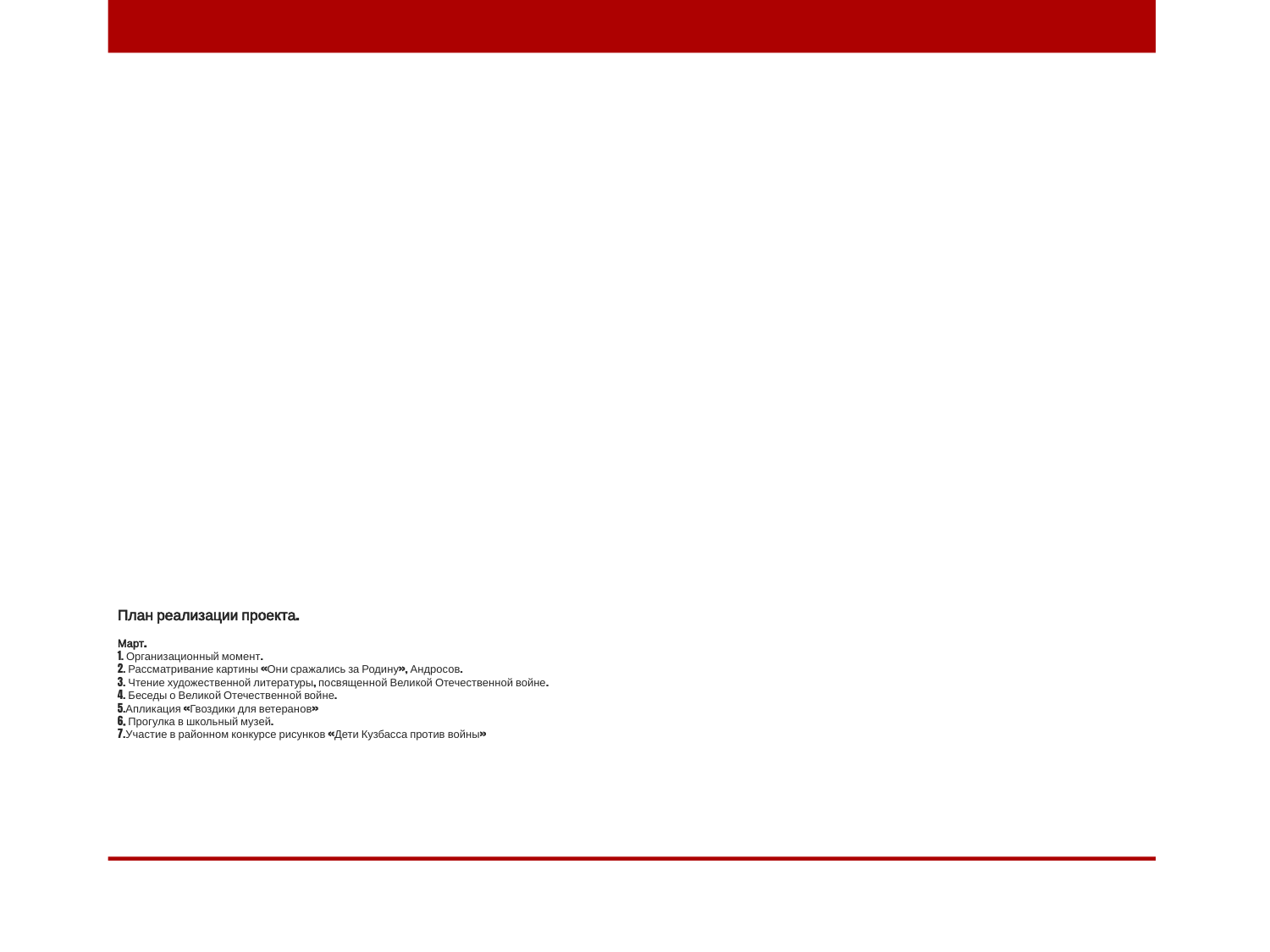

# План реализации проекта.   Март. 1. Организационный момент. 2. Рассматривание картины «Они сражались за Родину», Андросов. 3. Чтение художественной литературы, посвященной Великой Отечественной войне. 4. Беседы о Великой Отечественной войне. 5.Апликация «Гвоздики для ветеранов» 6. Прогулка в школьный музей. 7.Участие в районном конкурсе рисунков «Дети Кузбасса против войны»